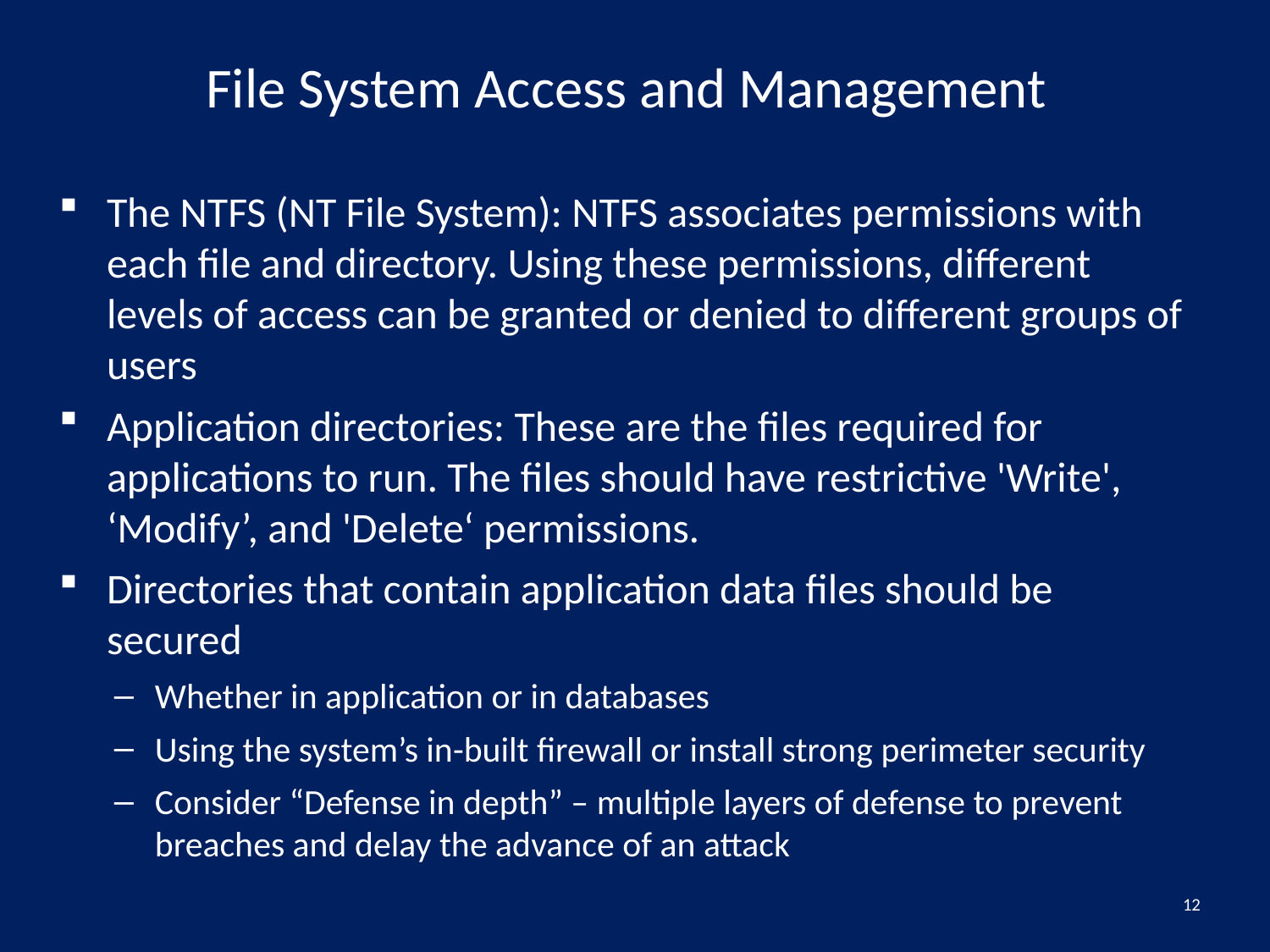

# File System Access and Management
The NTFS (NT File System): NTFS associates permissions with each file and directory. Using these permissions, different levels of access can be granted or denied to different groups of users
Application directories: These are the files required for applications to run. The files should have restrictive 'Write', ‘Modify’, and 'Delete‘ permissions.
Directories that contain application data files should be secured
Whether in application or in databases
Using the system’s in-built firewall or install strong perimeter security
Consider “Defense in depth” – multiple layers of defense to prevent breaches and delay the advance of an attack